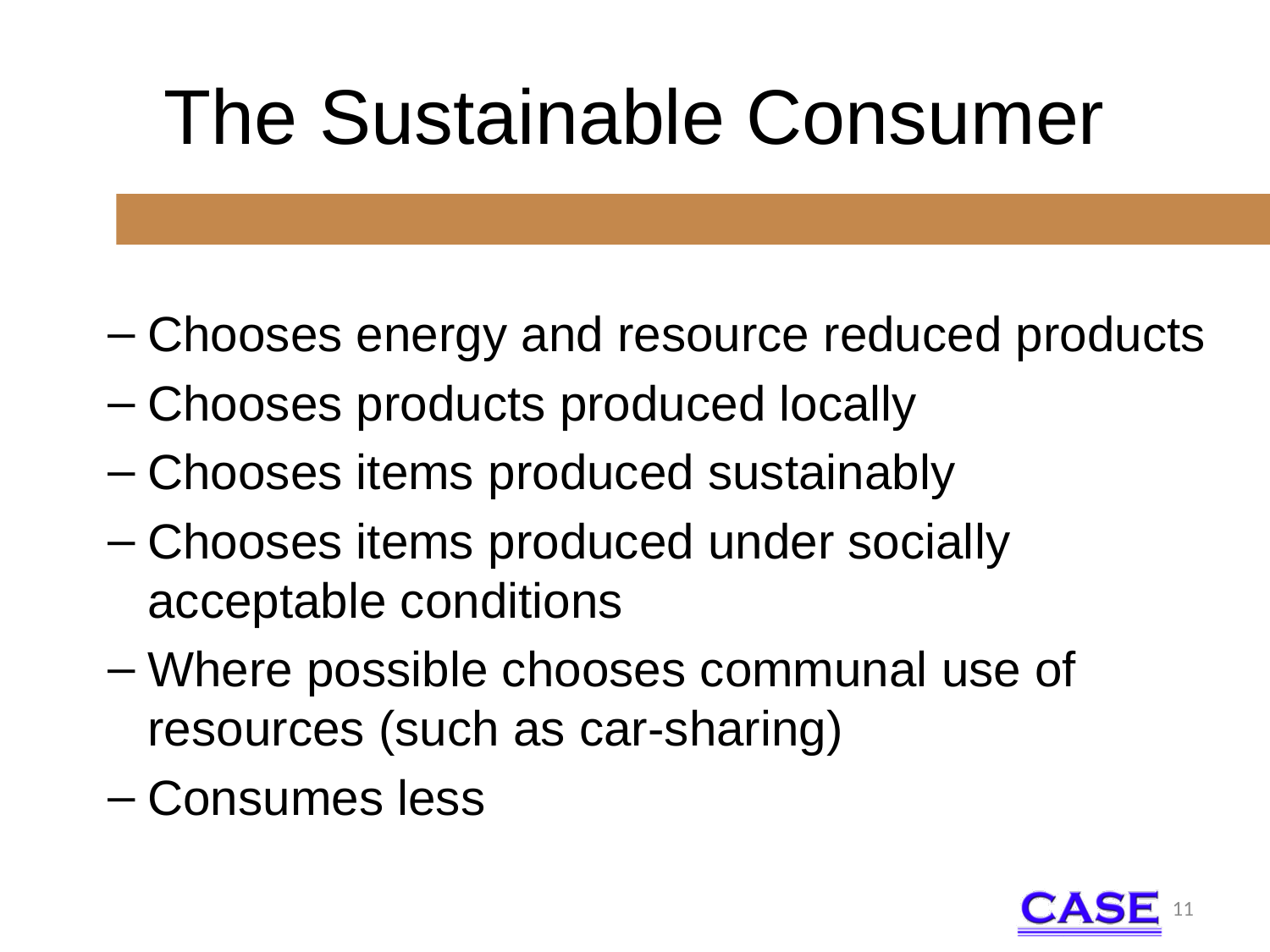

# The Sustainable Consumer
Chooses energy and resource reduced products
Chooses products produced locally
Chooses items produced sustainably
Chooses items produced under socially acceptable conditions
Where possible chooses communal use of resources (such as car-sharing)
Consumes less

11